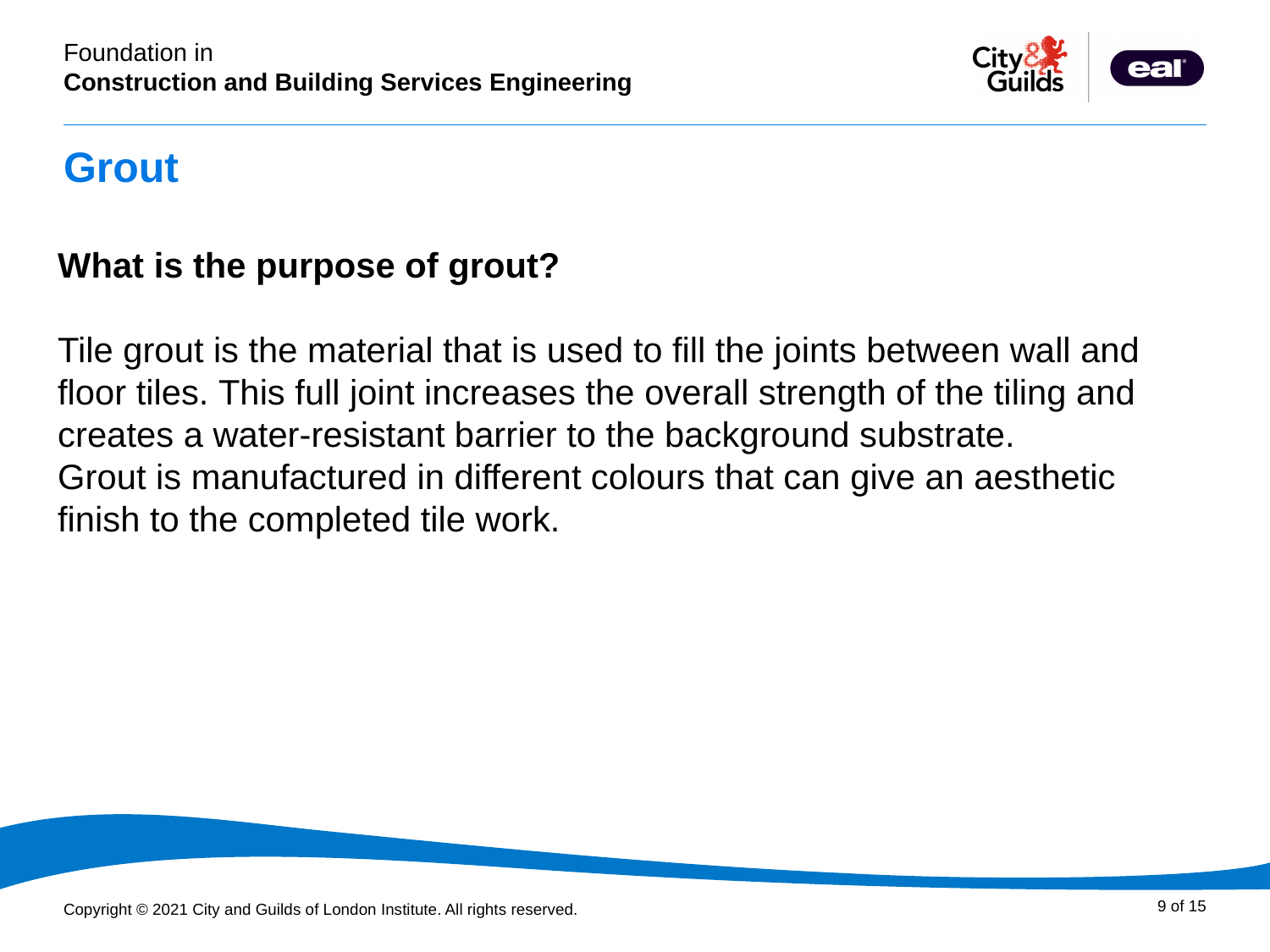

# Grout
What is the purpose of grout?

Tile grout is the material that is used to fill the joints between wall and floor tiles. This full joint increases the overall strength of the tiling and creates a water-resistant barrier to the background substrate.
Grout is manufactured in different colours that can give an aesthetic finish to the completed tile work.